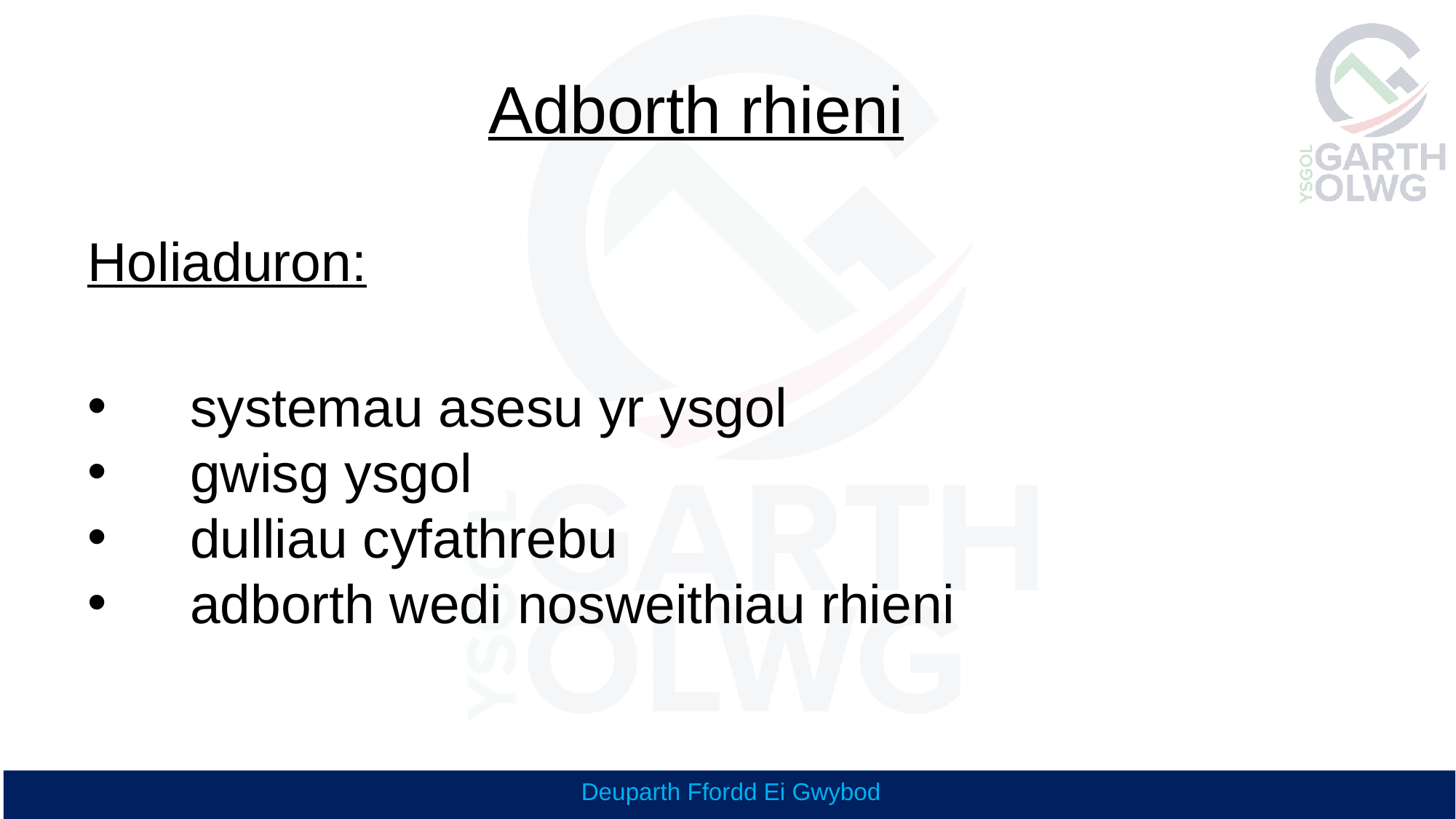

Adborth rhieni

Holiaduron:

systemau asesu yr ysgol
gwisg ysgol
dulliau cyfathrebu
adborth wedi nosweithiau rhieni